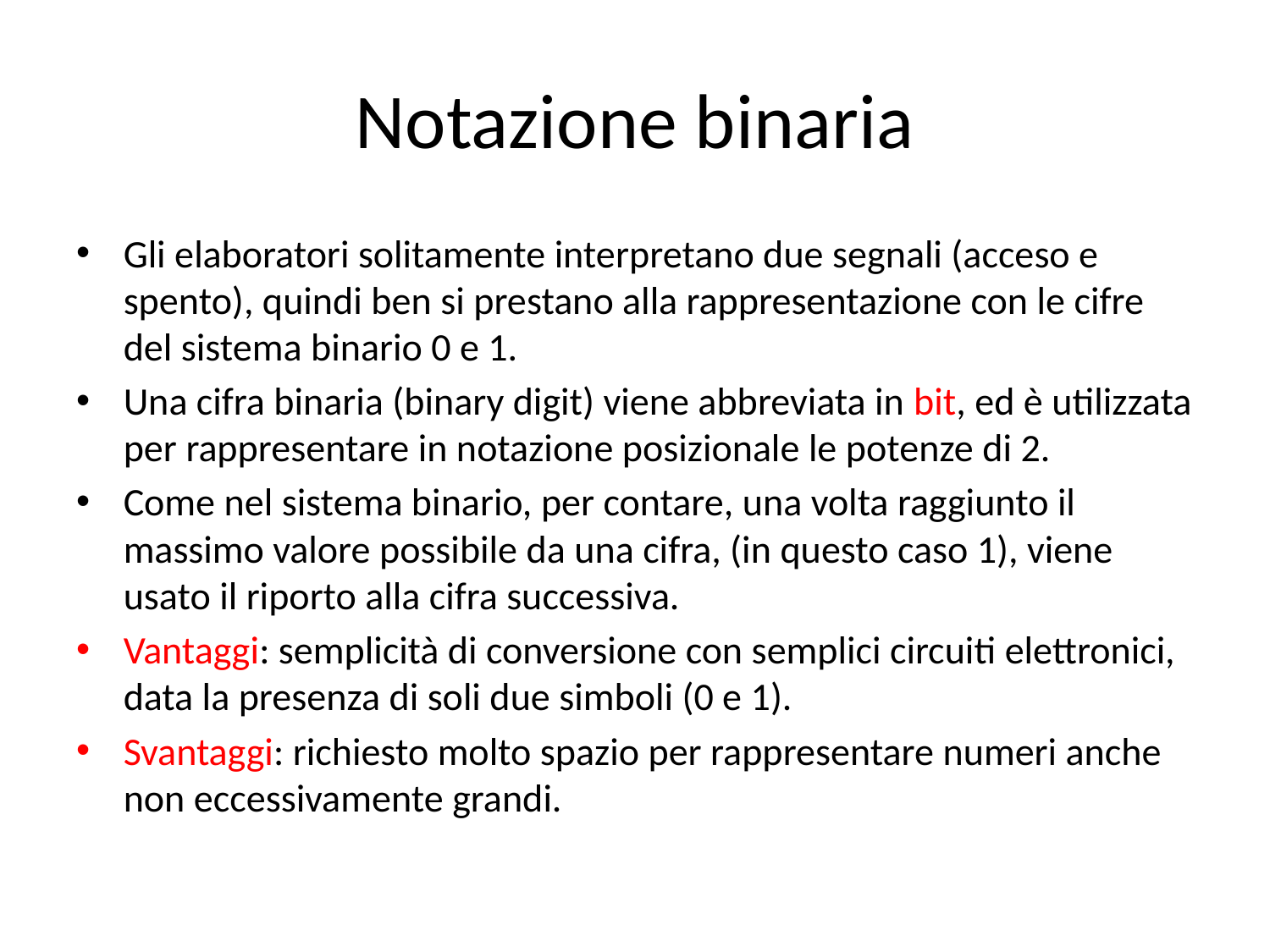

# Notazione binaria
Gli elaboratori solitamente interpretano due segnali (acceso e spento), quindi ben si prestano alla rappresentazione con le cifre del sistema binario 0 e 1.
Una cifra binaria (binary digit) viene abbreviata in bit, ed è utilizzata per rappresentare in notazione posizionale le potenze di 2.
Come nel sistema binario, per contare, una volta raggiunto il massimo valore possibile da una cifra, (in questo caso 1), viene usato il riporto alla cifra successiva.
Vantaggi: semplicità di conversione con semplici circuiti elettronici, data la presenza di soli due simboli (0 e 1).
Svantaggi: richiesto molto spazio per rappresentare numeri anche non eccessivamente grandi.